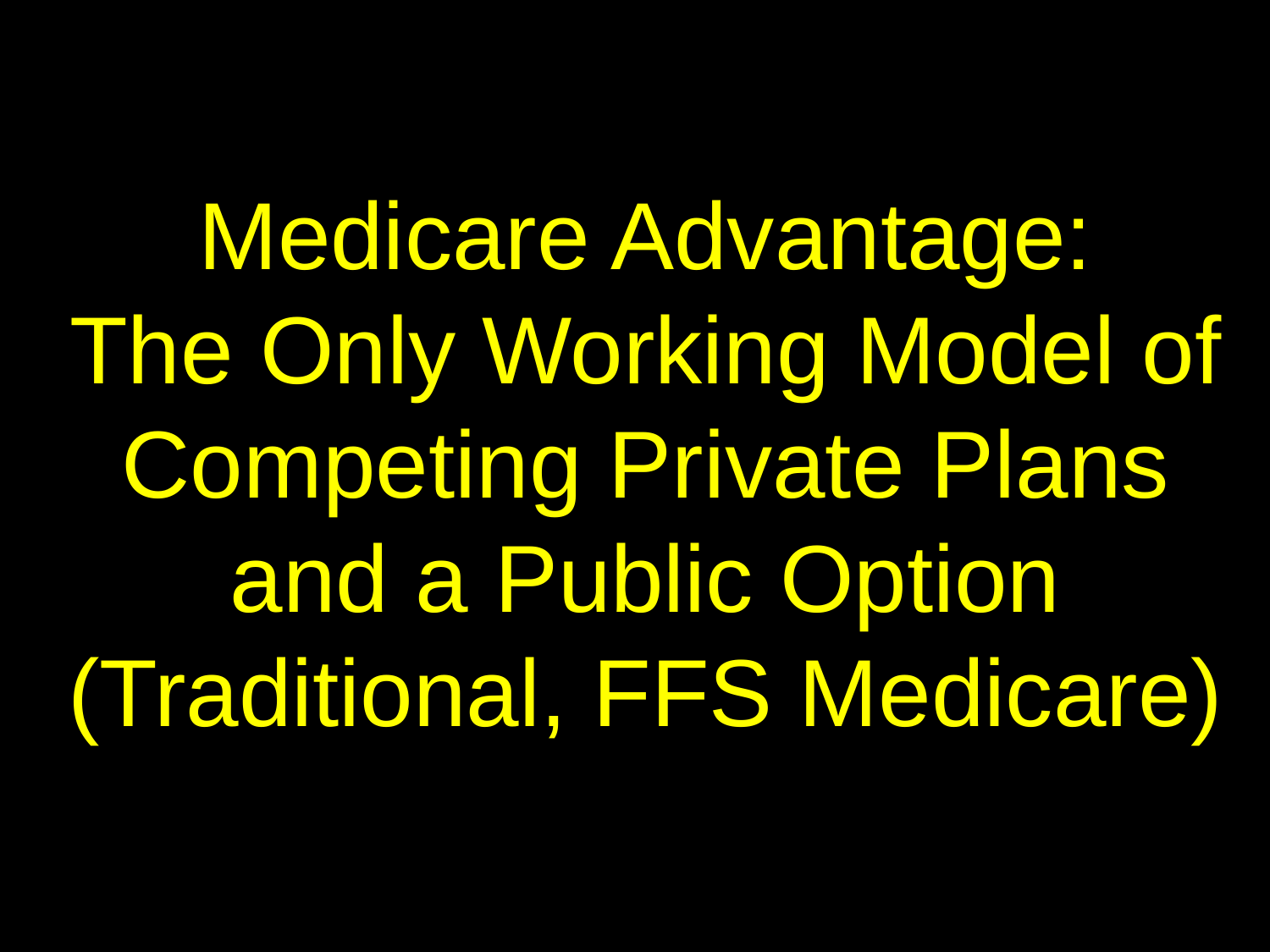

Medicare Advantage:
The Only Working Model of Competing Private Plans and a Public Option (Traditional, FFS Medicare)